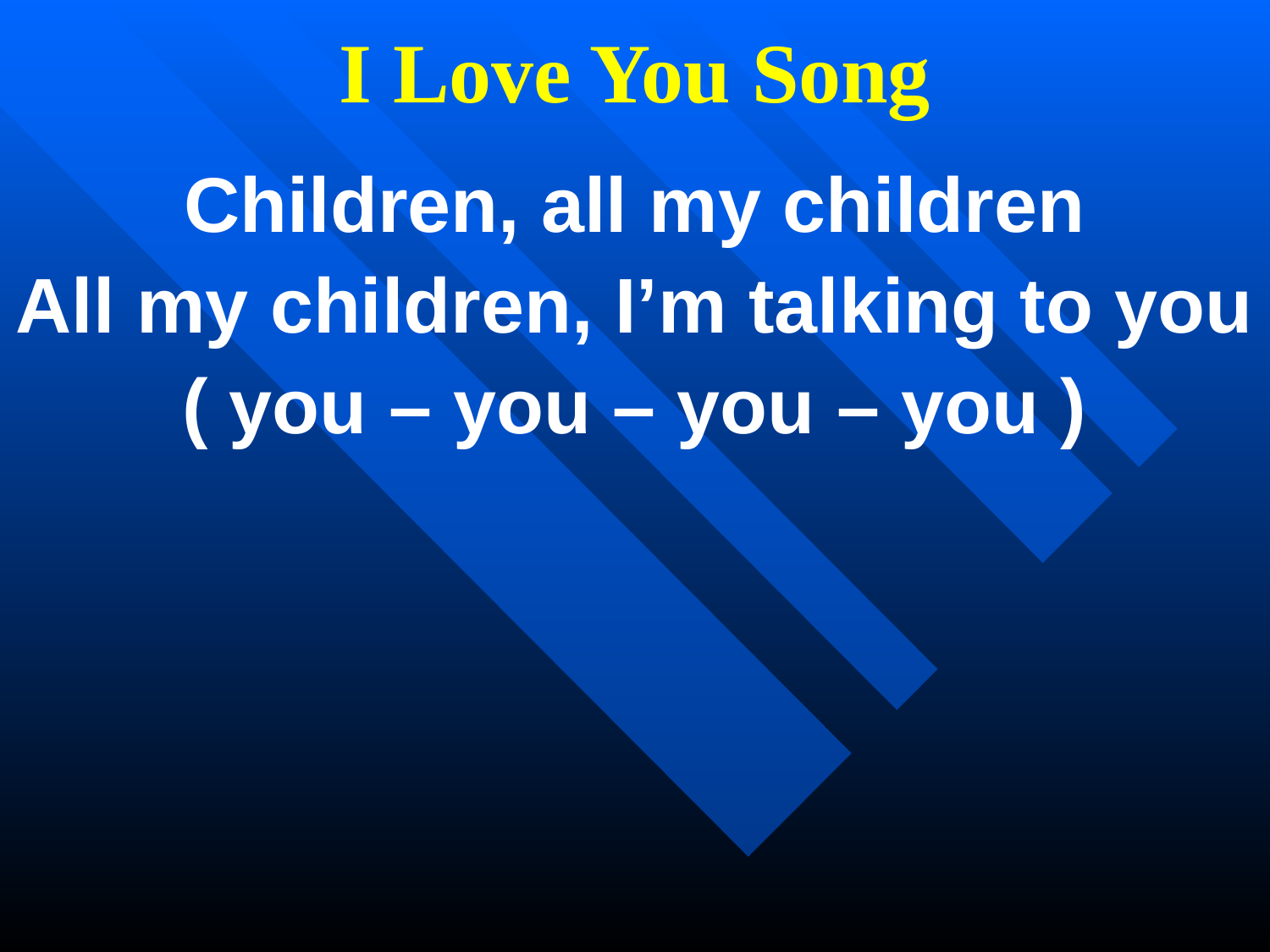

# I Love You Song
Children, all my children
All my children, I’m talking to you
( you – you – you – you )